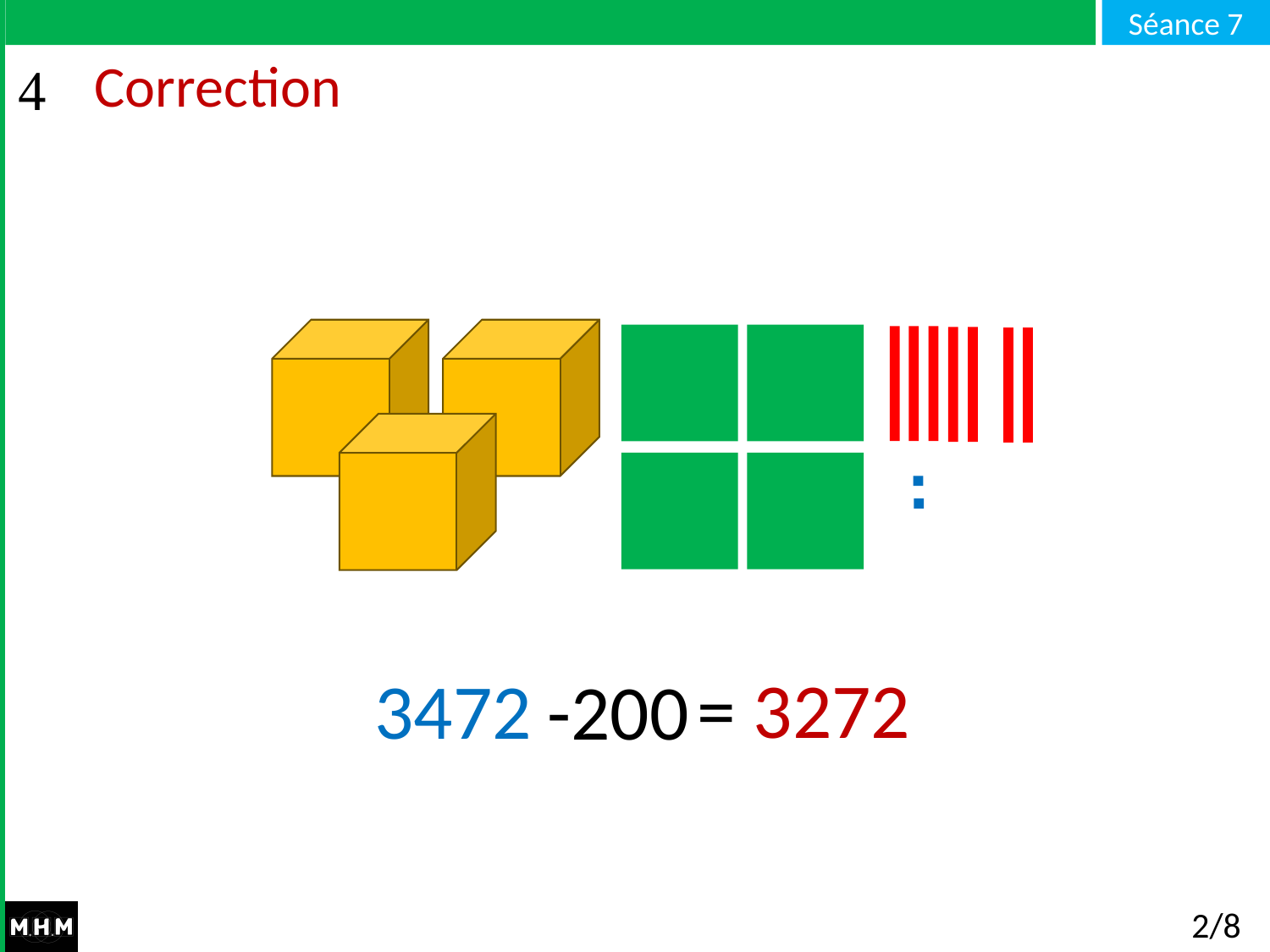

# Correction

= 3272
3472
-200
2/8